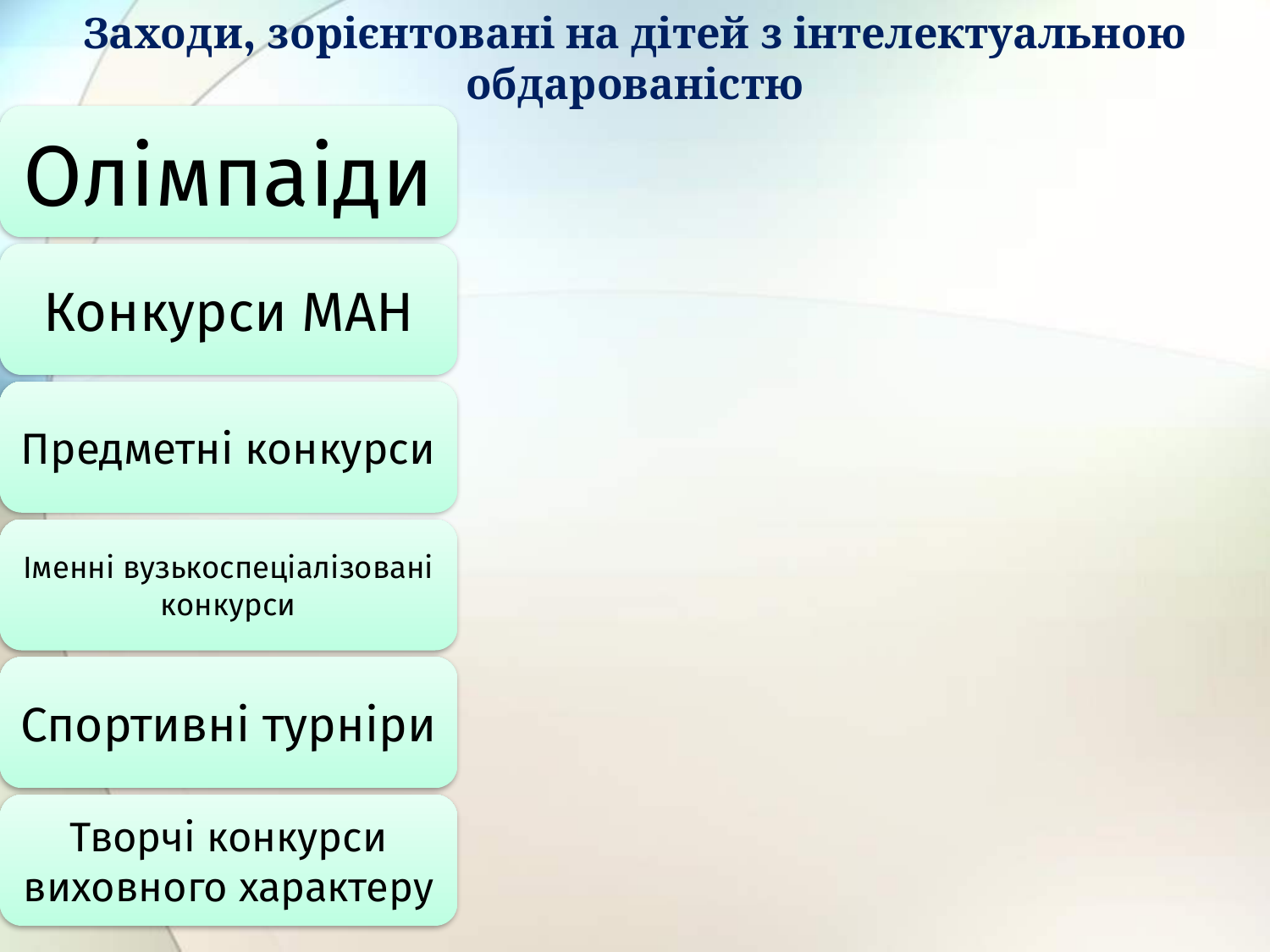

Заходи, зорієнтовані на дітей з інтелектуальною обдарованістю
Олімпаіди
Конкурси МАН
Предметні конкурси
Іменні вузькоспеціалізовані конкурси
Спортивні турніри
Творчі конкурси виховного характеру